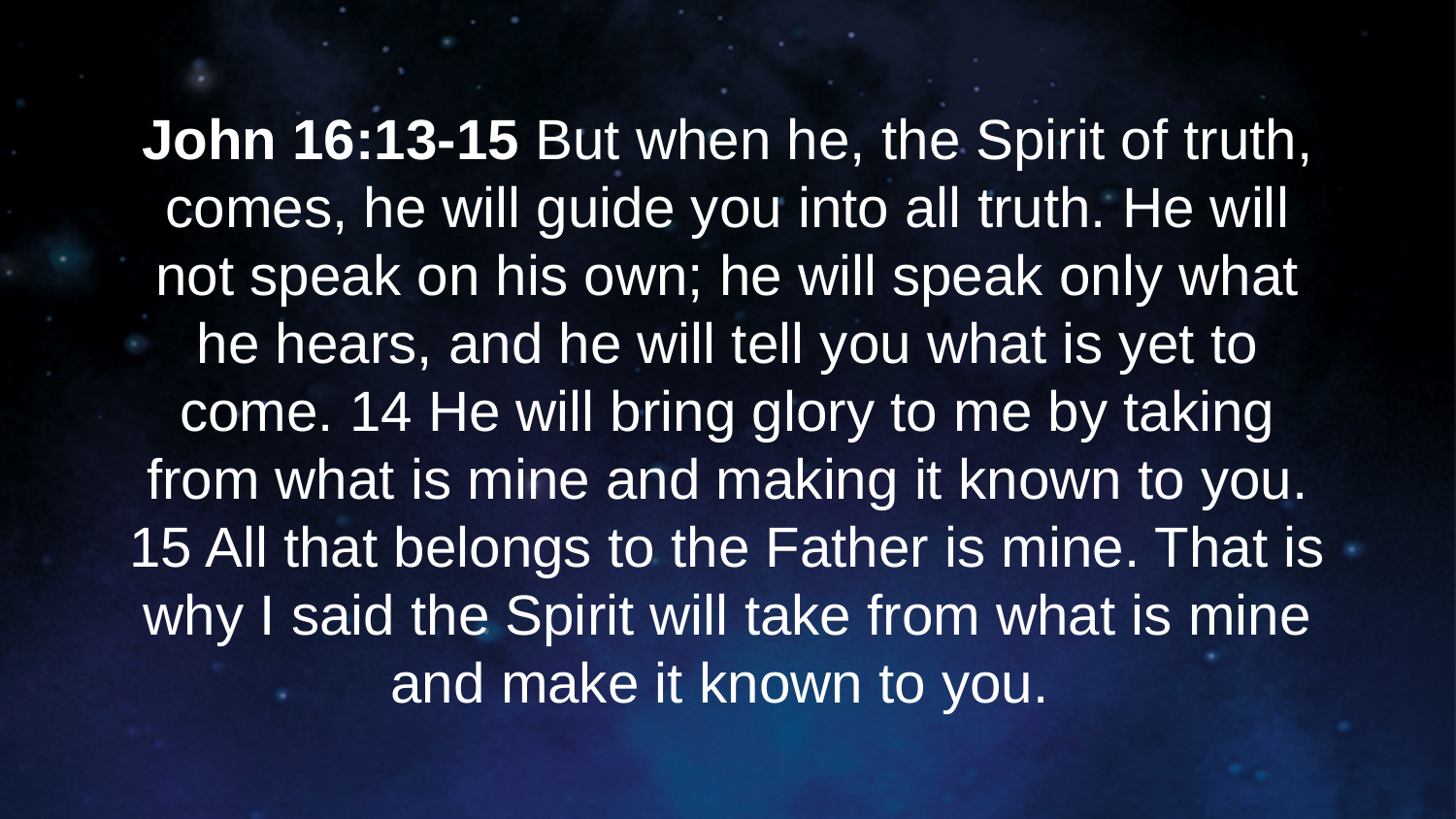

# John 16:13-15 But when he, the Spirit of truth, comes, he will guide you into all truth. He will not speak on his own; he will speak only what he hears, and he will tell you what is yet to come. 14 He will bring glory to me by taking from what is mine and making it known to you. 15 All that belongs to the Father is mine. That is why I said the Spirit will take from what is mine and make it known to you.